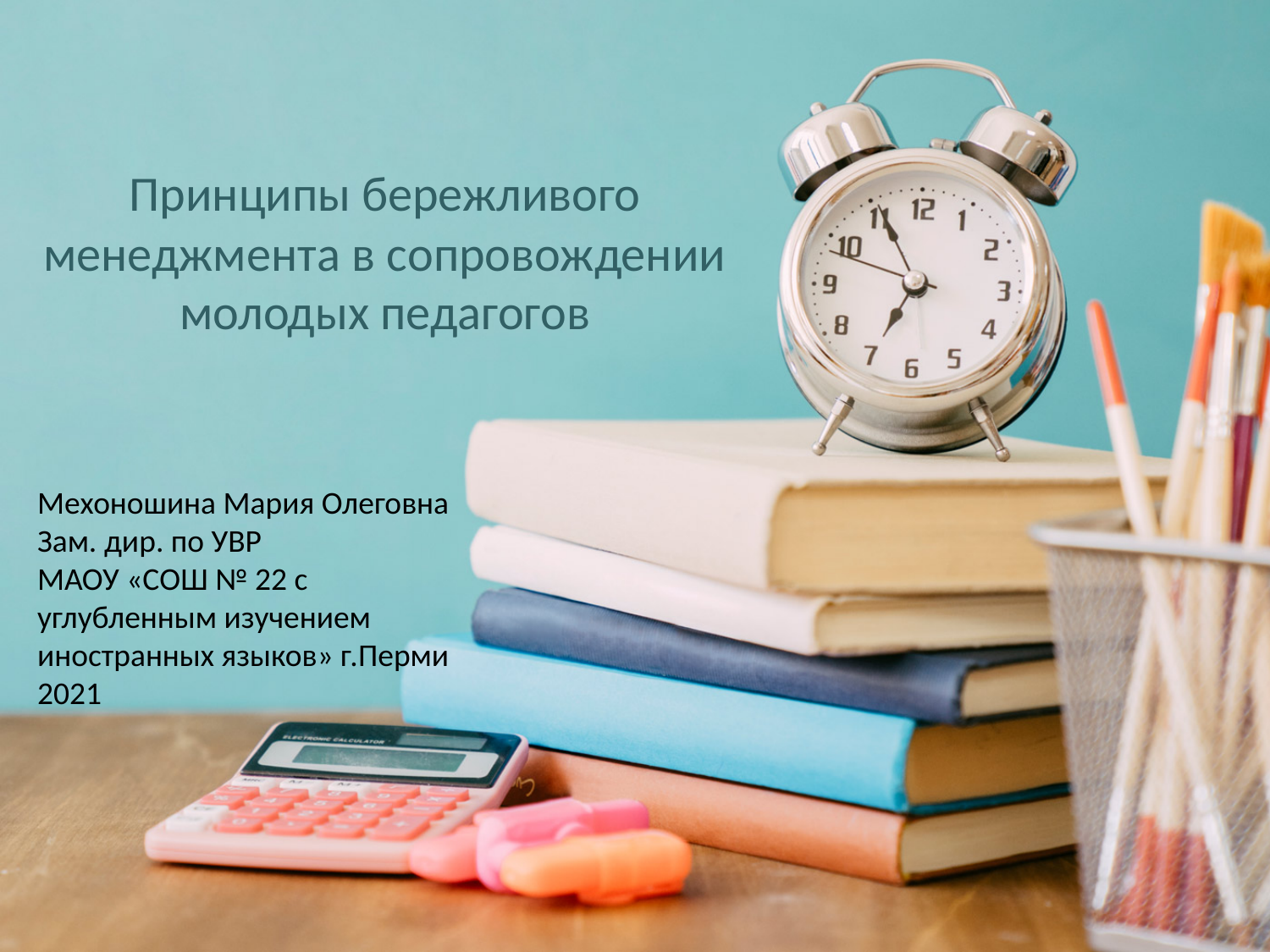

# Принципы бережливого менеджмента в сопровождении молодых педагогов
Мехоношина Мария Олеговна
Зам. дир. по УВР
МАОУ «СОШ № 22 с углубленным изучением иностранных языков» г.Перми
2021